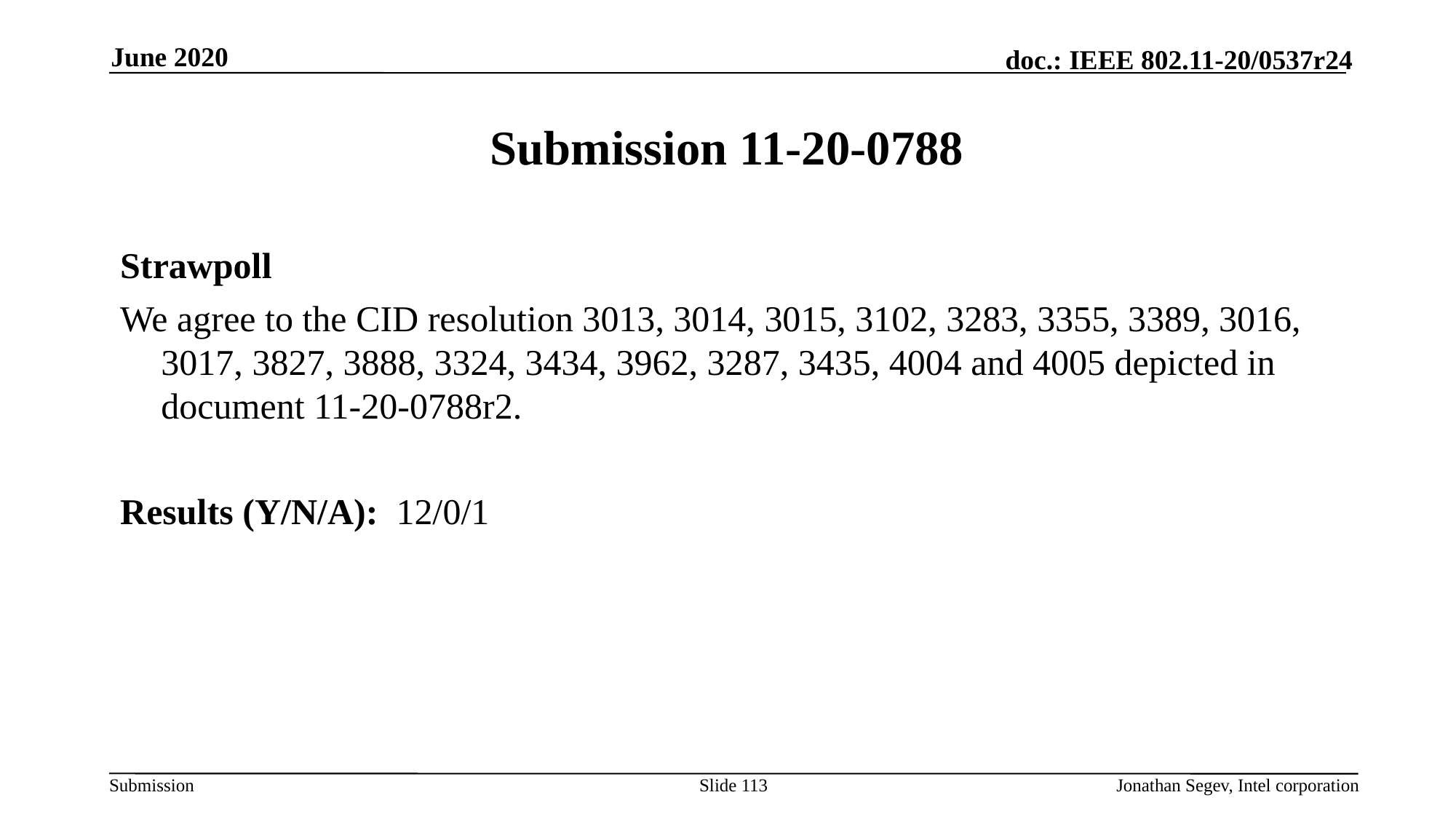

June 2020
# Submission 11-20-0788
Strawpoll
We agree to the CID resolution 3013, 3014, 3015, 3102, 3283, 3355, 3389, 3016, 3017, 3827, 3888, 3324, 3434, 3962, 3287, 3435, 4004 and 4005 depicted in document 11-20-0788r2.

Results (Y/N/A):  12/0/1
Slide 113
Jonathan Segev, Intel corporation